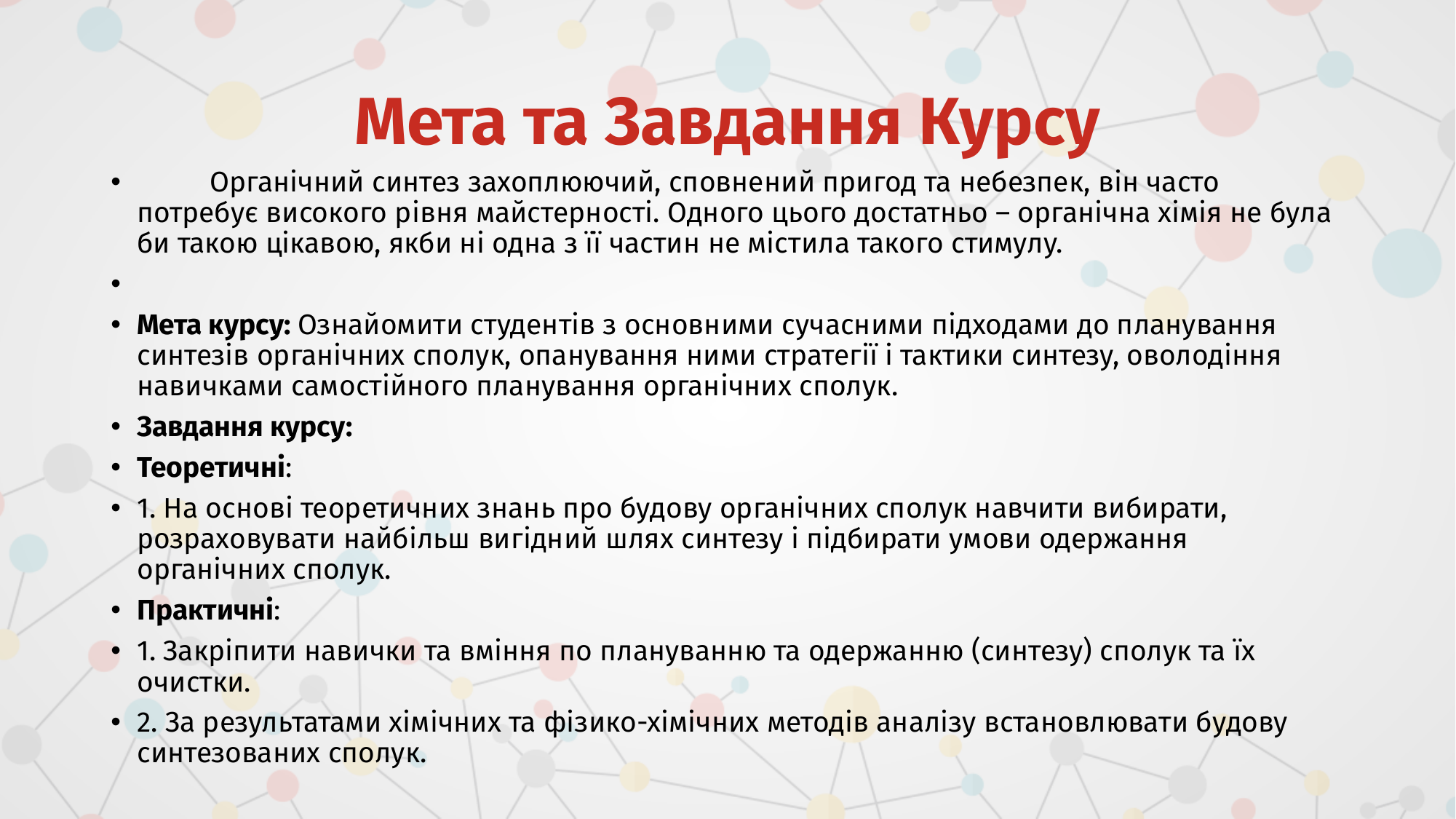

# Мета та Завдання Курсу
	Органічний синтез захоплюючий, сповнений пригод та небезпек, він часто потребує високого рівня майстерності. Одного цього достатньо – органічна хімія не була би такою цікавою, якби ні одна з її частин не містила такого стимулу.

Мета курсу: Ознайомити студентів з основними сучасними підходами до планування синтезів органічних сполук, опанування ними стратегії і тактики синтезу, оволодіння навичками самостійного планування органічних сполук.
Завдання курсу:
Теоретичні:
1. На основі теоретичних знань про будову органічних сполук навчити вибирати, розраховувати найбільш вигідний шлях синтезу і підбирати умови одержання органічних сполук.
Практичні:
1. Закріпити навички та вміння по плануванню та одержанню (синтезу) сполук та їх очистки.
2. За результатами хімічних та фізико-хімічних методів аналізу встановлювати будову синтезованих сполук.